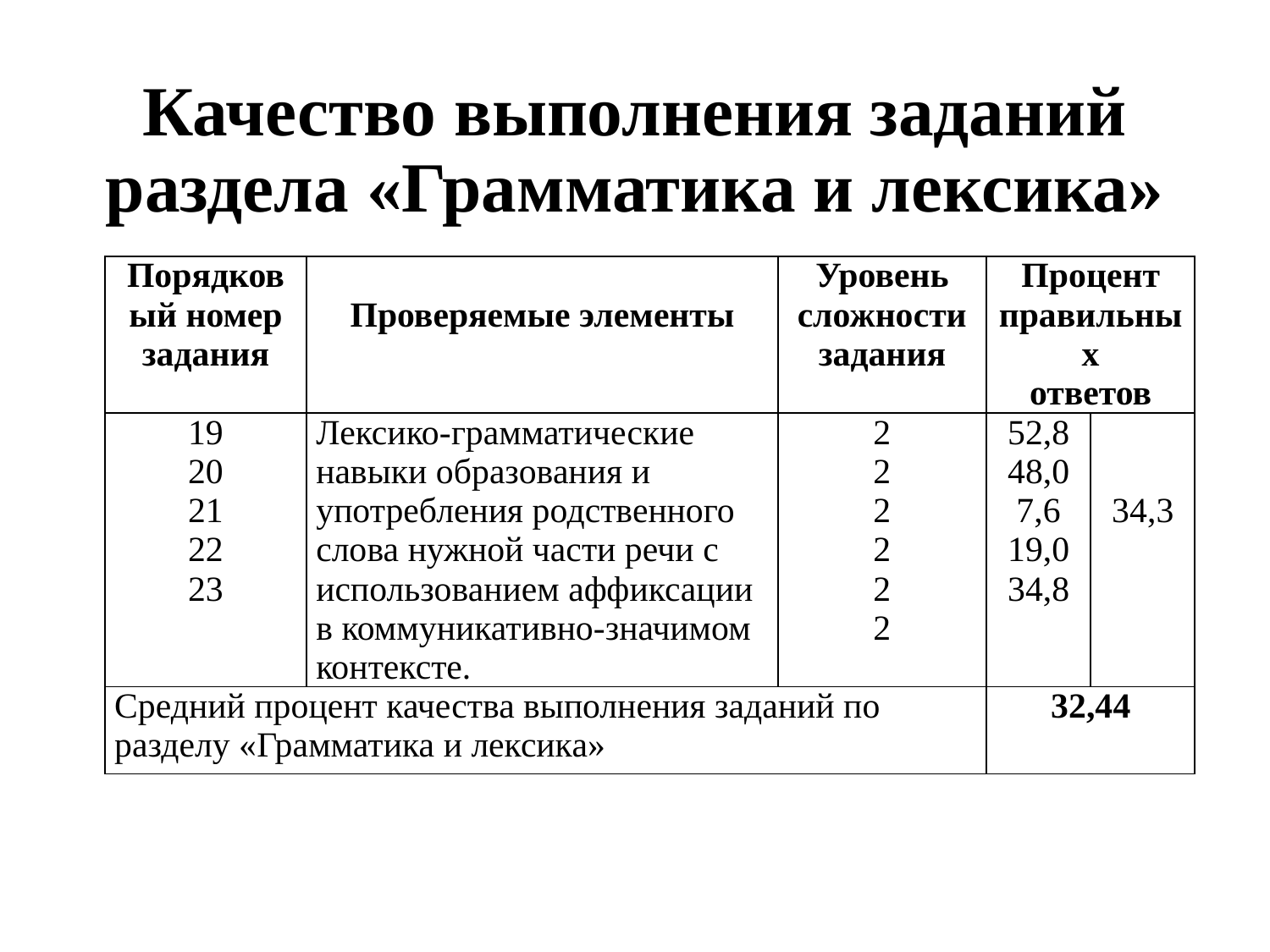

# Качество выполнения заданий раздела «Грамматика и лексика»
| Порядковый номер задания | Проверяемые элементы | Уровень сложности задания | Процент правильных ответов |  |
| --- | --- | --- | --- | --- |
| 19 20 21 22 23 | Лексико-грамматические навыки образования и употребления родственного слова нужной части речи с использованием аффиксации в коммуникативно-значимом контексте. | 2 2 2 2 2 2 | 52,8 48,0 7,6 19,0 34,8 | 34,3 |
| Средний процент качества выполнения заданий по разделу «Грамматика и лексика» |  |  | 32,44 |  |